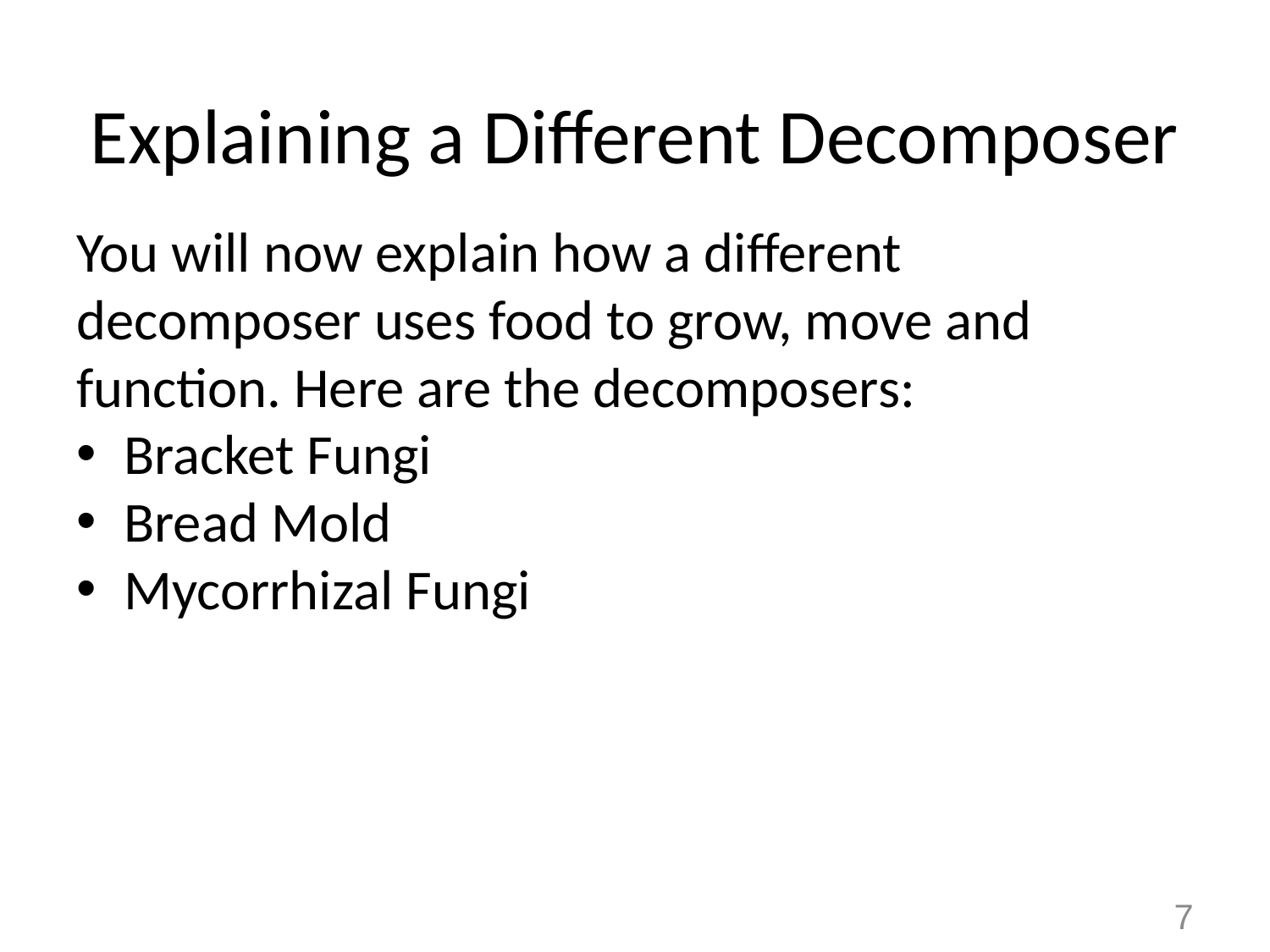

# Explaining a Different Decomposer
You will now explain how a different decomposer uses food to grow, move and function. Here are the decomposers:
Bracket Fungi
Bread Mold
Mycorrhizal Fungi
7